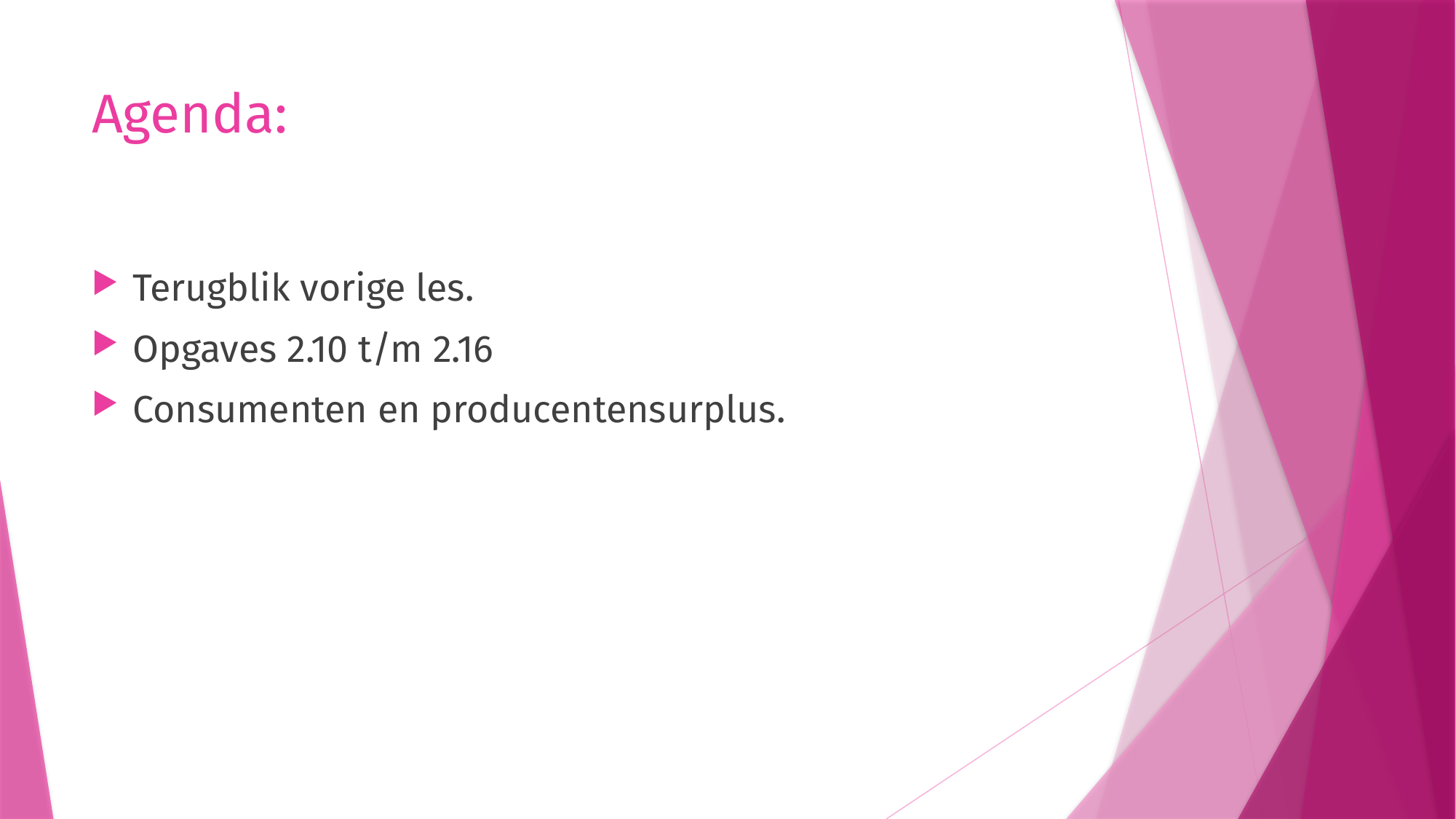

# Agenda:
Terugblik vorige les.
Opgaves 2.10 t/m 2.16
Consumenten en producentensurplus.